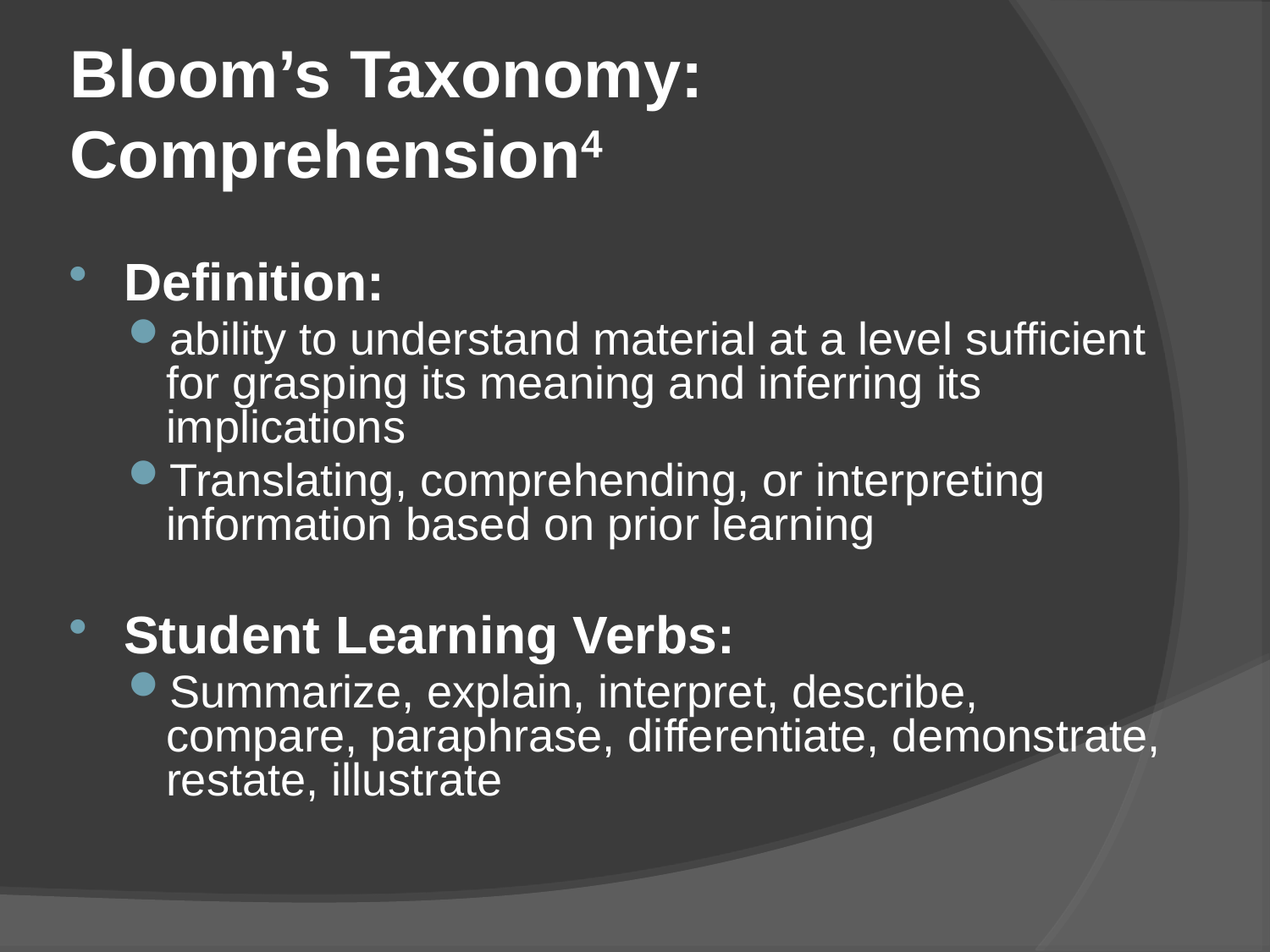

# Bloom’s Taxonomy:  Comprehension4

Definition:
ability to understand material at a level sufficient for grasping its meaning and inferring its implications
Translating, comprehending, or interpreting information based on prior learning

Student Learning Verbs:
Summarize, explain, interpret, describe, compare, paraphrase, differentiate, demonstrate, restate, illustrate